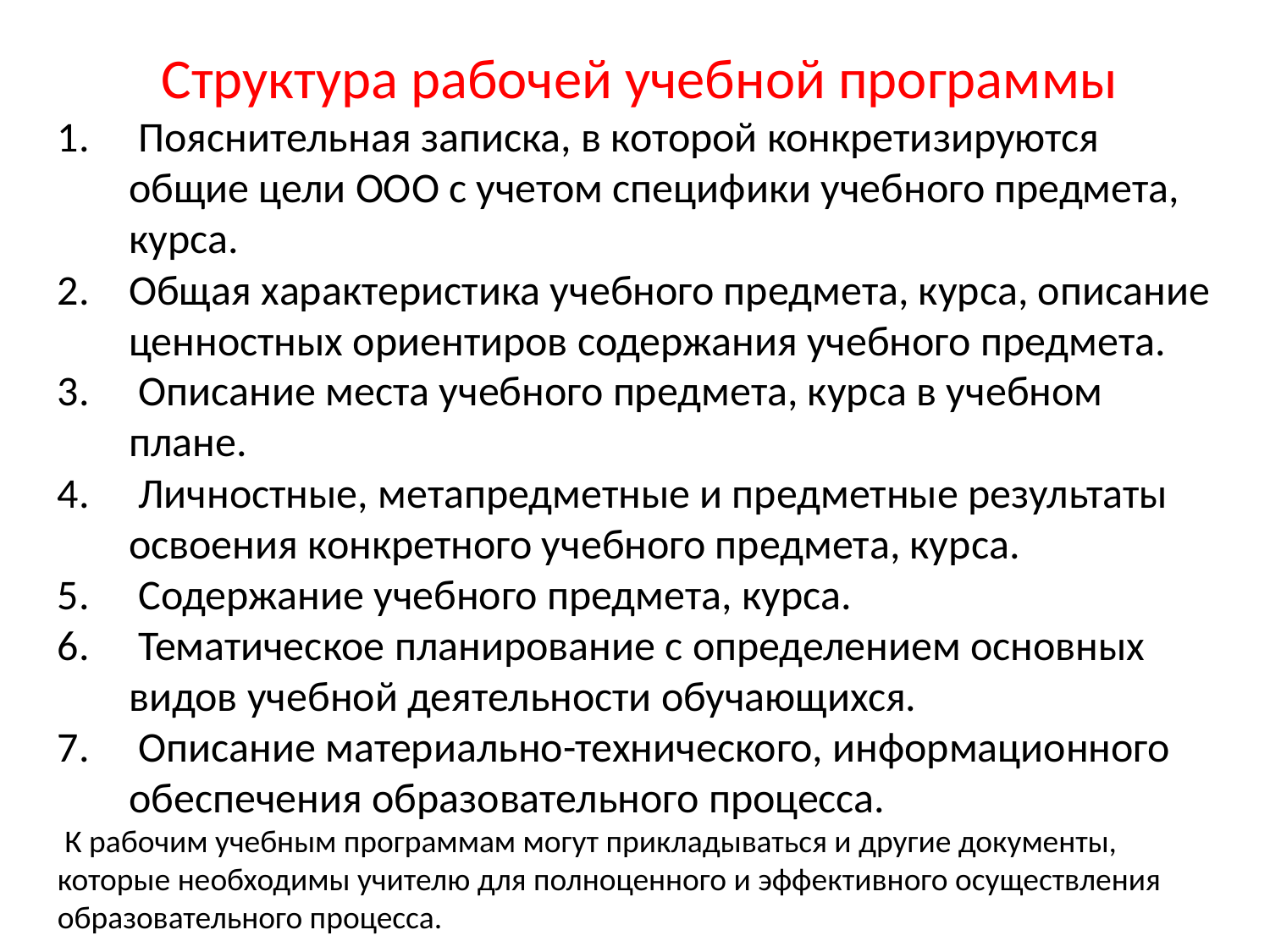

Структура рабочей учебной программы
 Пояснительная записка, в которой конкретизируются общие цели ООО с учетом специфики учебного предмета, курса.
Общая характеристика учебного предмета, курса, описание ценностных ориентиров содержания учебного предмета.
 Описание места учебного предмета, курса в учебном плане.
 Личностные, метапредметные и предметные результаты освоения конкретного учебного предмета, курса.
 Содержание учебного предмета, курса.
 Тематическое планирование с определением основных видов учебной деятельности обучающихся.
 Описание материально-технического, информационного обеспечения образовательного процесса.
 К рабочим учебным программам могут прикладываться и другие документы, которые необходимы учителю для полноценного и эффективного осуществления образовательного процесса.